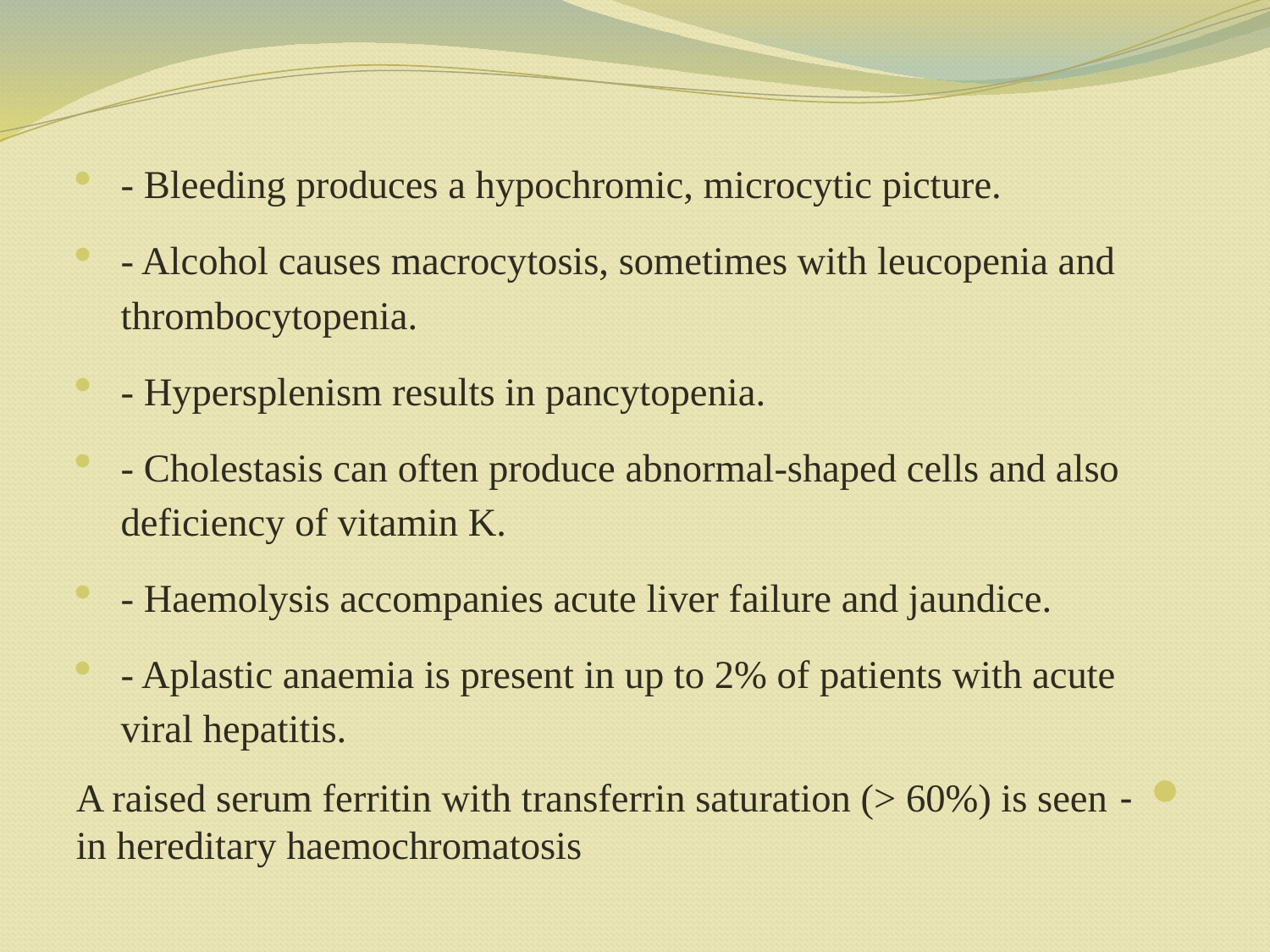

- Bleeding produces a hypochromic, microcytic picture.
- Alcohol causes macrocytosis, sometimes with leucopenia and thrombocytopenia.
- Hypersplenism results in pancytopenia.
- Cholestasis can often produce abnormal-shaped cells and also deficiency of vitamin K.
- Haemolysis accompanies acute liver failure and jaundice.
- Aplastic anaemia is present in up to 2% of patients with acute viral hepatitis.
- A raised serum ferritin with transferrin saturation (> 60%) is seen in hereditary haemochromatosis